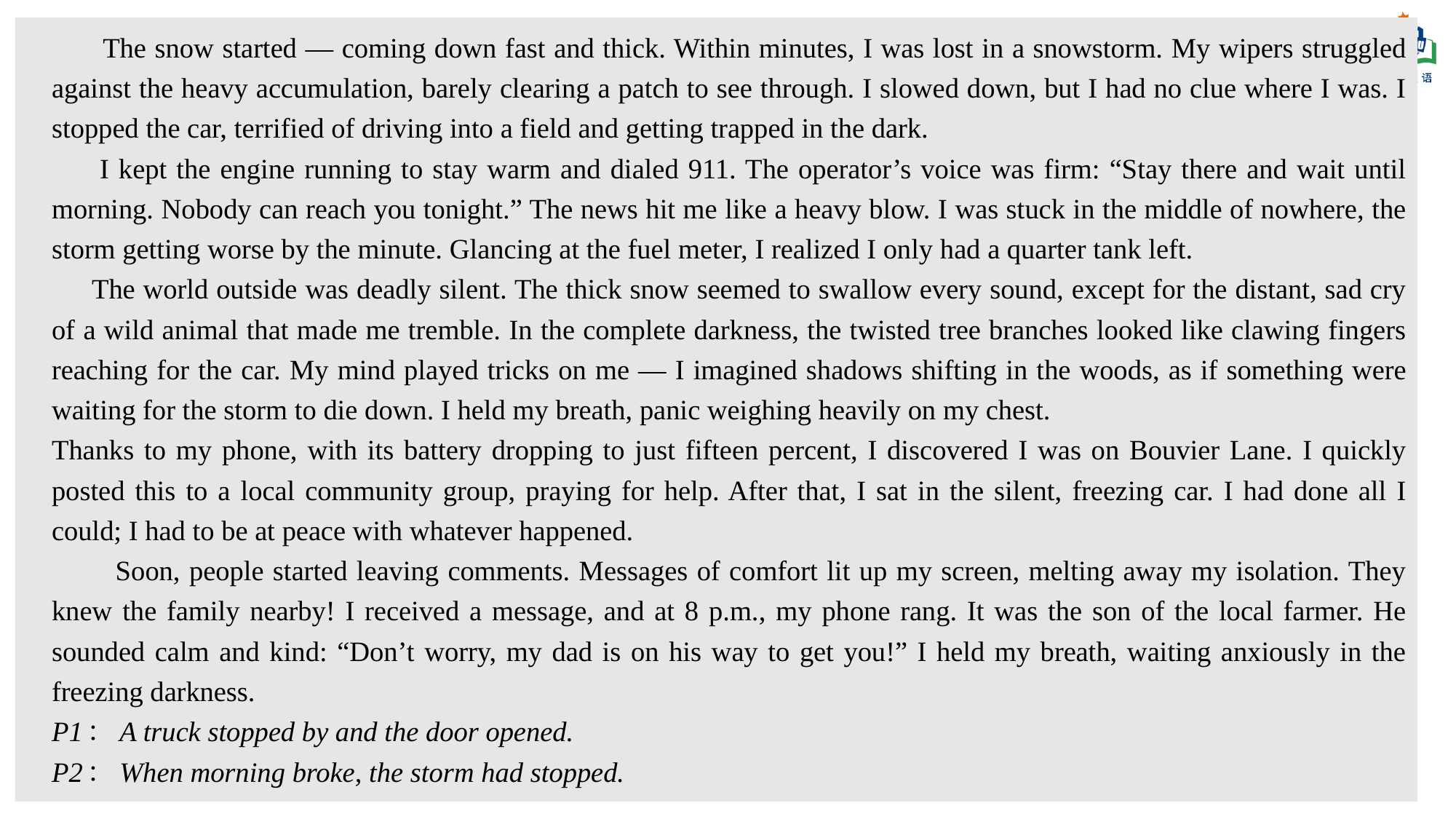

The snow started — coming down fast and thick. Within minutes, I was lost in a snowstorm. My wipers struggled against the heavy accumulation, barely clearing a patch to see through. I slowed down, but I had no clue where I was. I stopped the car, terrified of driving into a field and getting trapped in the dark.
     I kept the engine running to stay warm and dialed 911. The operator’s voice was firm: “Stay there and wait until morning. Nobody can reach you tonight.” The news hit me like a heavy blow. I was stuck in the middle of nowhere, the storm getting worse by the minute. Glancing at the fuel meter, I realized I only had a quarter tank left.
     The world outside was deadly silent. The thick snow seemed to swallow every sound, except for the distant, sad cry of a wild animal that made me tremble. In the complete darkness, the twisted tree branches looked like clawing fingers reaching for the car. My mind played tricks on me — I imagined shadows shifting in the woods, as if something were waiting for the storm to die down. I held my breath, panic weighing heavily on my chest.
Thanks to my phone, with its battery dropping to just fifteen percent, I discovered I was on Bouvier Lane. I quickly posted this to a local community group, praying for help. After that, I sat in the silent, freezing car. I had done all I could; I had to be at peace with whatever happened.
       Soon, people started leaving comments. Messages of comfort lit up my screen, melting away my isolation. They knew the family nearby! I received a message, and at 8 p.m., my phone rang. It was the son of the local farmer. He sounded calm and kind: “Don’t worry, my dad is on his way to get you!” I held my breath, waiting anxiously in the freezing darkness.
P1：A truck stopped by and the door opened.
P2：When morning broke, the storm had stopped.